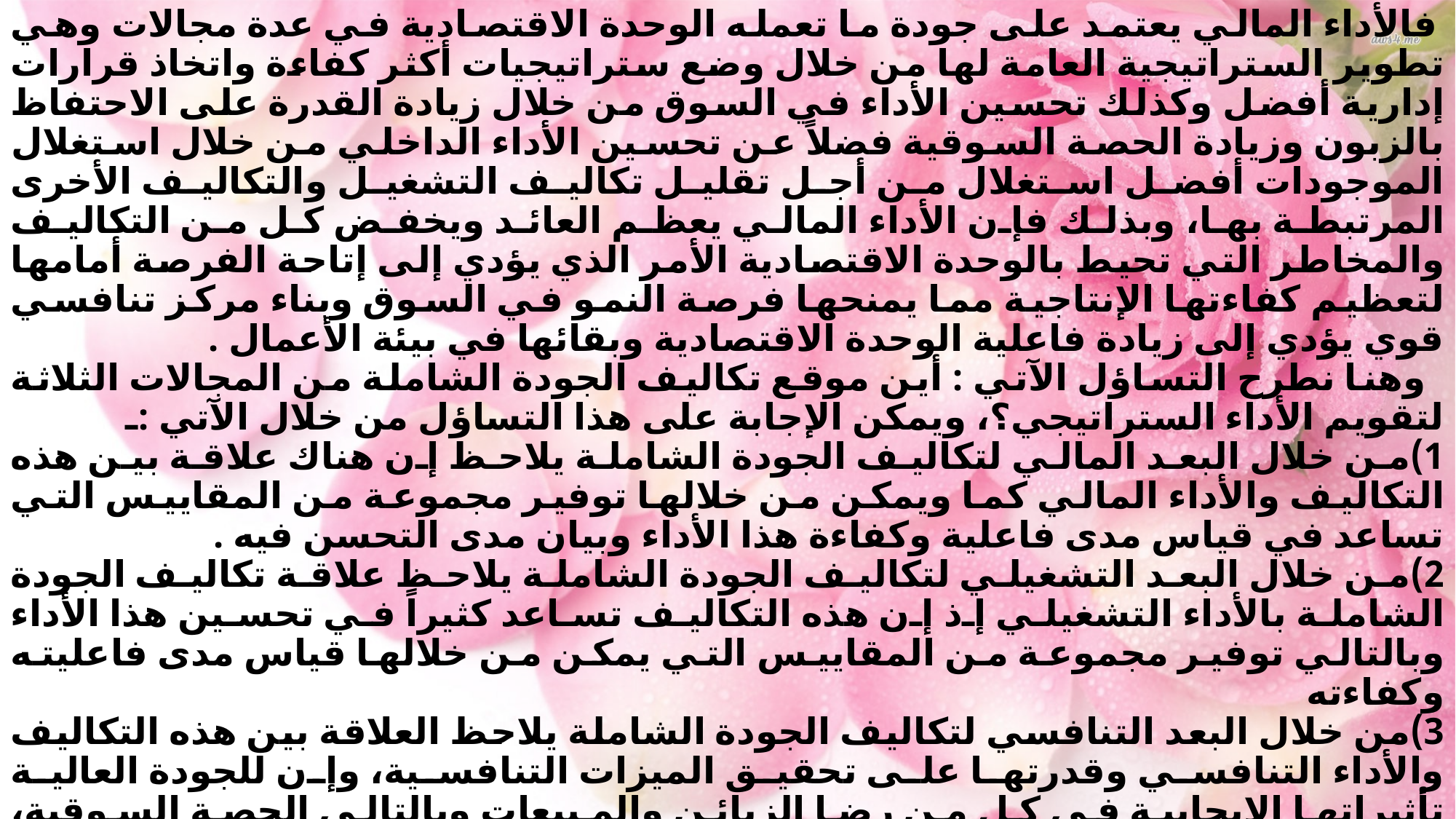

فالأداء المالي يعتمد على جودة ما تعمله الوحدة الاقتصادية في عدة مجالات وهي تطوير الستراتيجية العامة لها من خلال وضع ستراتيجيات أكثر كفاءة واتخاذ قرارات إدارية أفضل وكذلك تحسين الأداء في السوق من خلال زيادة القدرة على الاحتفاظ بالزبون وزيادة الحصة السوقية فضلاً عن تحسين الأداء الداخلي من خلال استغلال الموجودات أفضل استغلال من أجل تقليل تكاليف التشغيل والتكاليف الأخرى المرتبطة بها، وبذلك فإن الأداء المالي يعظم العائد ويخفض كل من التكاليف والمخاطر التي تحيط بالوحدة الاقتصادية الأمر الذي يؤدي إلى إتاحة الفرصة أمامها لتعظيم كفاءتها الإنتاجية مما يمنحها فرصة النمو في السوق وبناء مركز تنافسي قوي يؤدي إلى زيادة فاعلية الوحدة الاقتصادية وبقائها في بيئة الأعمال .
  وهنا نطرح التساؤل الآتي : أين موقع تكاليف الجودة الشاملة من المجالات الثلاثة لتقويم الأداء الستراتيجي؟، ويمكن الإجابة على هذا التساؤل من خلال الآتي :ـ
1)من خلال البعد المالي لتكاليف الجودة الشاملة يلاحظ إن هناك علاقة بين هذه التكاليف والأداء المالي كما ويمكن من خلالها توفير مجموعة من المقاييس التي تساعد في قياس مدى فاعلية وكفاءة هذا الأداء وبيان مدى التحسن فيه .
2)من خلال البعد التشغيلي لتكاليف الجودة الشاملة يلاحظ علاقة تكاليف الجودة الشاملة بالأداء التشغيلي إذ إن هذه التكاليف تساعد كثيراً في تحسين هذا الأداء وبالتالي توفير مجموعة من المقاييس التي يمكن من خلالها قياس مدى فاعليته وكفاءته
3)من خلال البعد التنافسي لتكاليف الجودة الشاملة يلاحظ العلاقة بين هذه التكاليف والأداء التنافسي وقدرتها على تحقيق الميزات التنافسية، وإن للجودة العالية تأثيراتها الايجابية في كل من رضا الزبائن والمبيعات وبالتالي الحصة السوقية، وعليه يمكن لتكاليف الجودة الشاملة أن توفر مجموعة من المقاييس التي من خلالها يمكن قياس مدى فاعلية وكفاءة هذا الأداء .
  ومن خلال ما تقدم يتضح بأن الأداء الستراتيجي هو مفهوم يتماشى مع مسلمات الإدارة الستراتيجية ويتكون من ثلاثة جوانب رئيسية متداخلة فيما بينها وهي الأداء المالي والتشغيلي والتنافسي فضلاً عن ارتباطه بأهداف وستراتيجيات الوحدة الاقتصادية ويستلزم وجود ميزة تنافسية، كما ويلاحظ ارتباط تكاليف الجودة الشاملة بكل جانب من جوانب الأداء الستراتيجي الثلاثة .